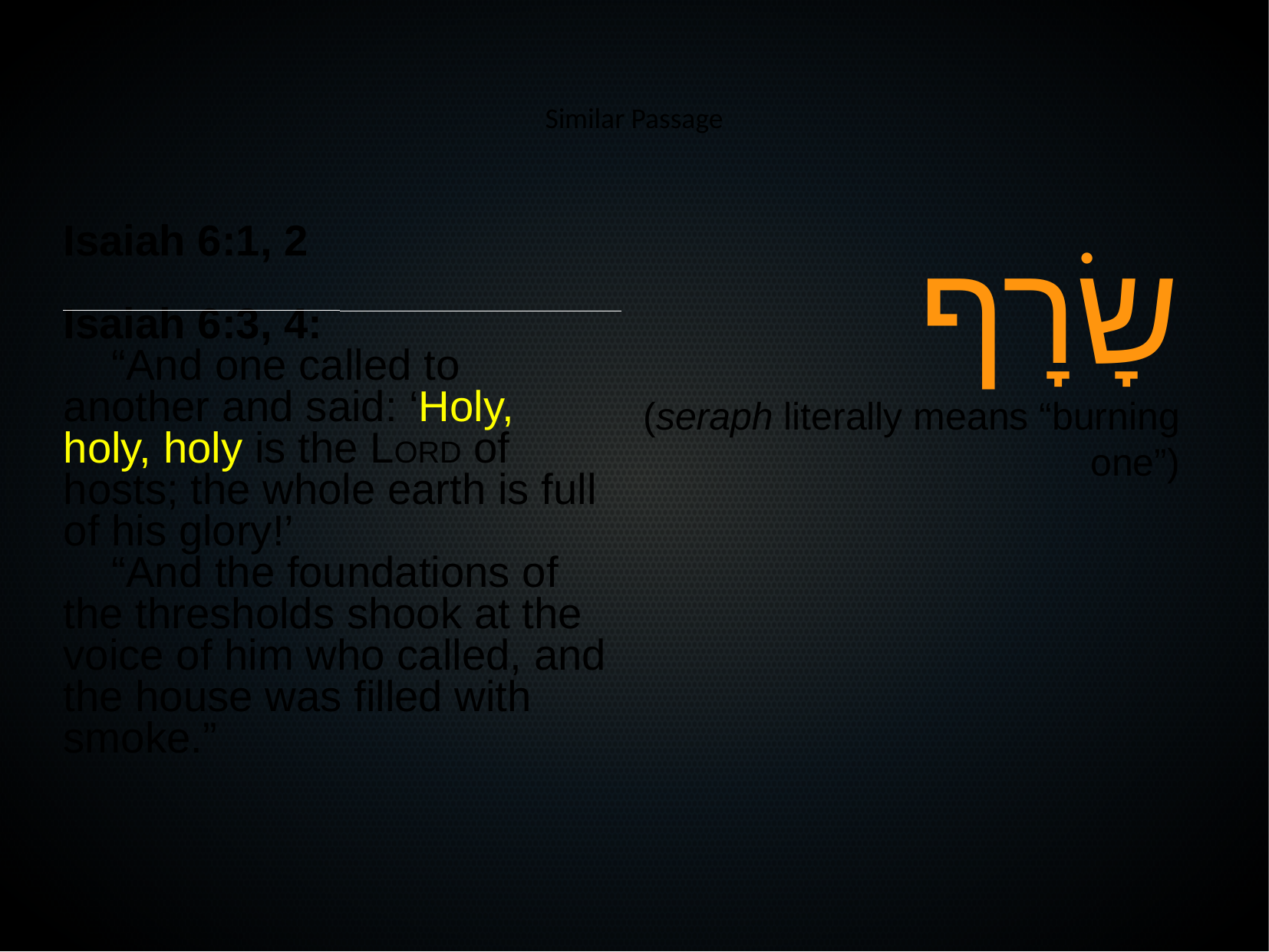

Similar Passage
Isaiah 6:1, 2

Isaiah 6:3, 4:
    “And one called to another and said: ‘Holy, holy, holy is the LORD of hosts; the whole earth is full of his glory!’
    “And the foundations of the thresholds shook at the voice of him who called, and the house was filled with smoke.”
שָׂרָף
(seraph literally means “burning one”)